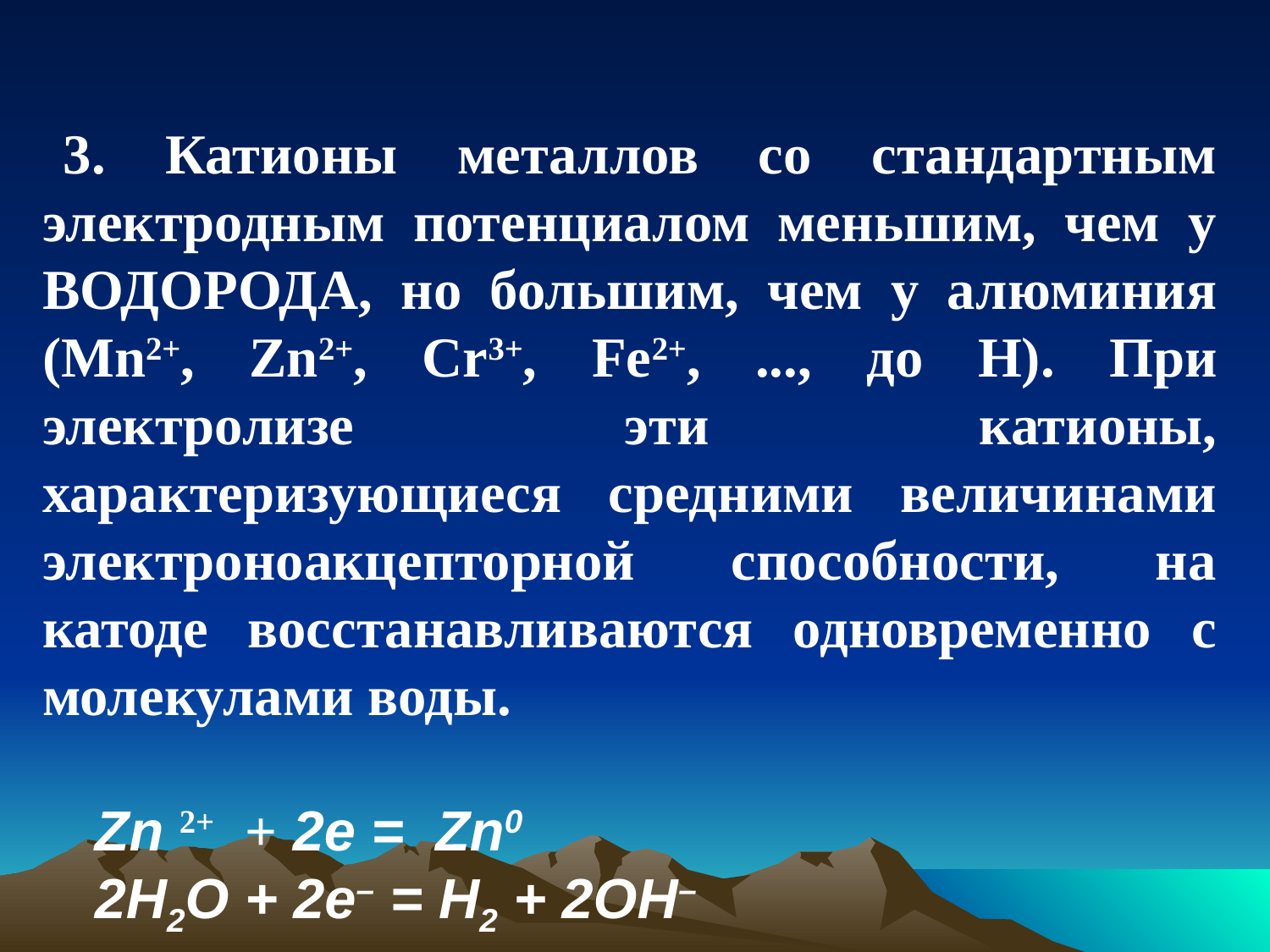

3. Катионы металлов со стандартным электродным потенциалом меньшим, чем у ВОДОРОДА, но большим, чем у алюминия (Mn2+, Zn2+, Cr3+, Fe2+, ..., до H). При электролизе эти катионы, характеризующиеся средними величинами электроноакцепторной способности, на катоде восстанавливаются одновременно с молекулами воды.

  Zn 2+   + 2e =  Zn0
  2H2O + 2e– = H2 + 2OH–